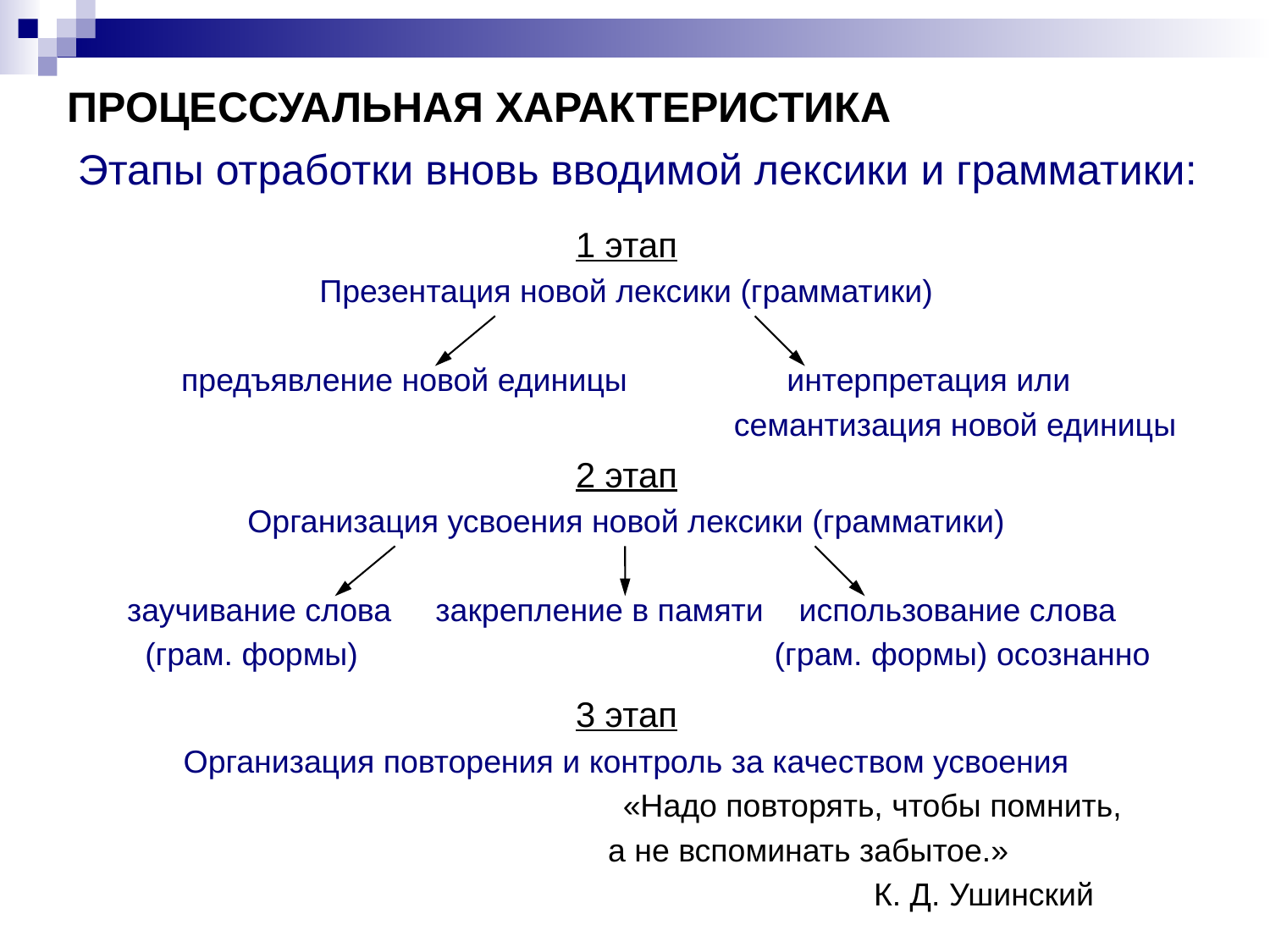

# ПРОЦЕССУАЛЬНАЯ ХАРАКТЕРИСТИКА
Этапы отработки вновь вводимой лексики и грамматики:
1 этап
Презентация новой лексики (грамматики)

предъявление новой единицы                  интерпретация или
 семантизация новой единицы

2 этап
Организация усвоения новой лексики (грамматики)

заучивание слова     закрепление в памяти    использование слова
     (грам. формы)                                               (грам. формы) осознанно

3 этап
Организация повторения и контроль за качеством усвоения
					«Надо повторять, чтобы помнить,
	 		       а не вспоминать забытое.»
				     	                  К. Д. Ушинский